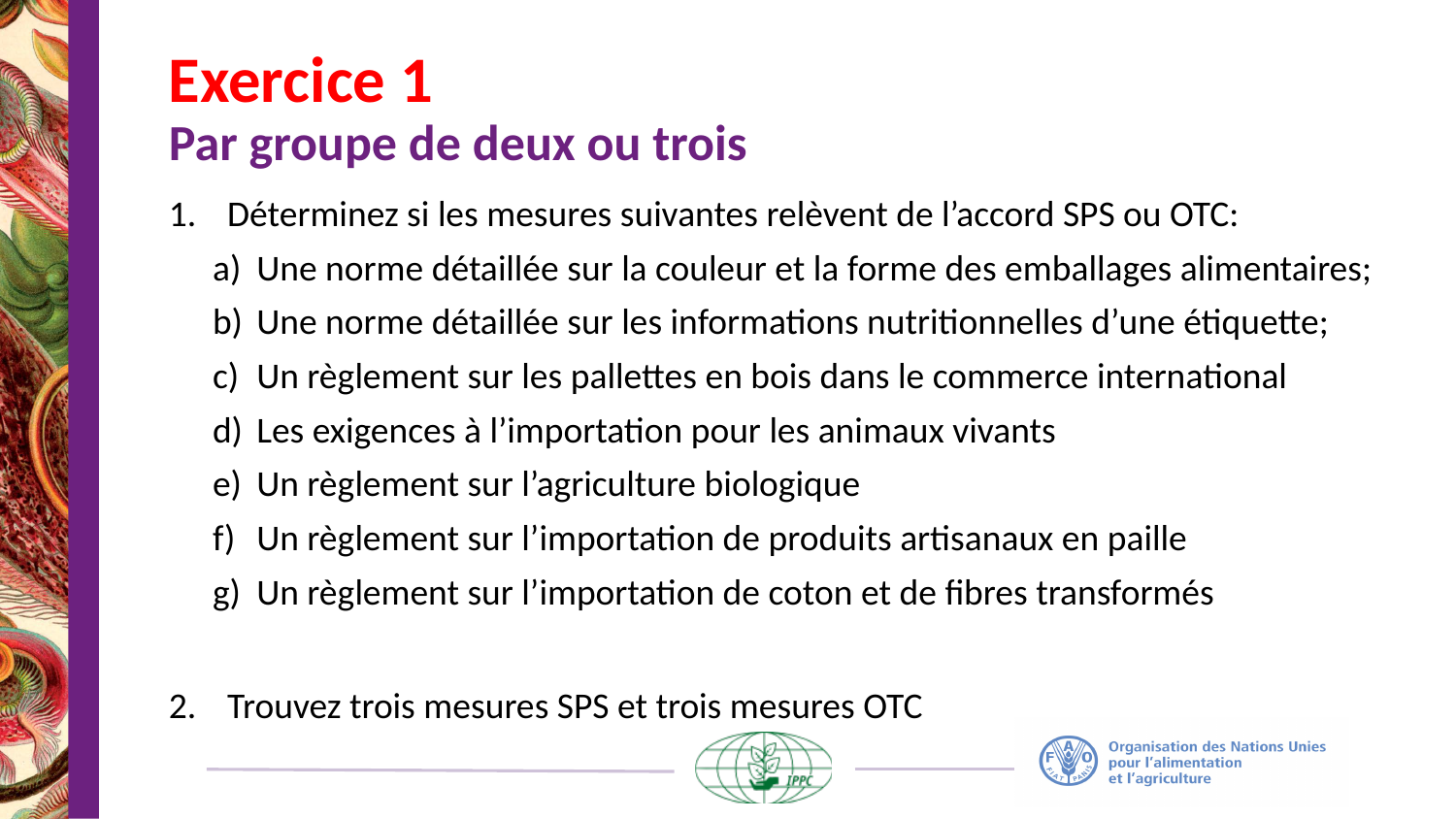

# Exercice 1 Par groupe de deux ou trois
Déterminez si les mesures suivantes relèvent de l’accord SPS ou OTC:
Une norme détaillée sur la couleur et la forme des emballages alimentaires;
Une norme détaillée sur les informations nutritionnelles d’une étiquette;
Un règlement sur les pallettes en bois dans le commerce international
Les exigences à l’importation pour les animaux vivants
Un règlement sur l’agriculture biologique
Un règlement sur l’importation de produits artisanaux en paille
Un règlement sur l’importation de coton et de fibres transformés

Trouvez trois mesures SPS et trois mesures OTC